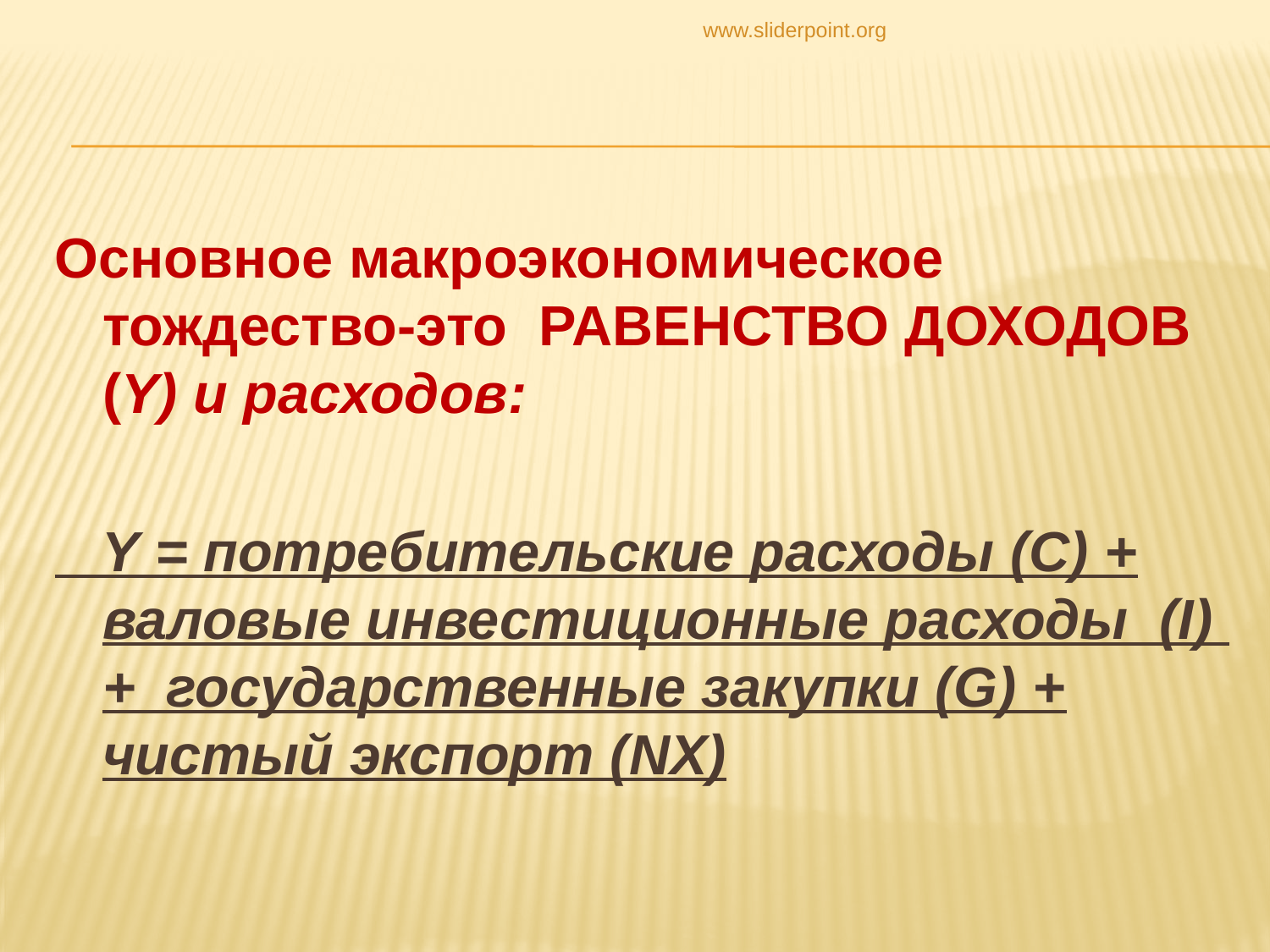

www.sliderpoint.org
Основное макроэкономическое тождество-это  РАВЕНСТВО ДОХОДОВ (Y) и расходов:

   Y = потребительские расходы (С) + валовые инвестиционные расходы  (I)  +  государственные закупки (G) + чистый экспорт (NX)